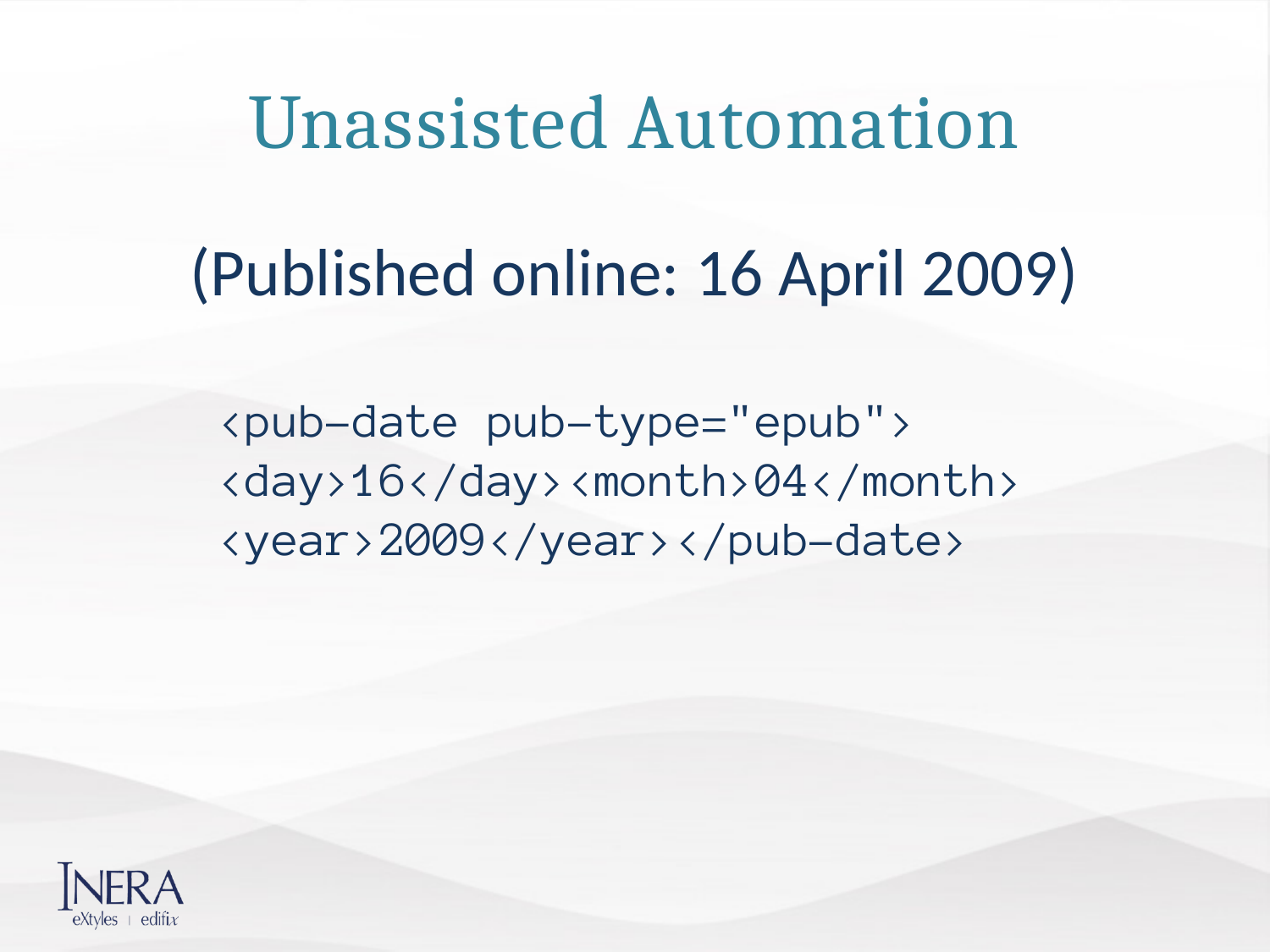

# Unassisted Automation
(Published online: 16 April 2009)

<pub-date pub-type="epub">
<day>16</day><month>04</month>
<year>2009</year></pub-date>